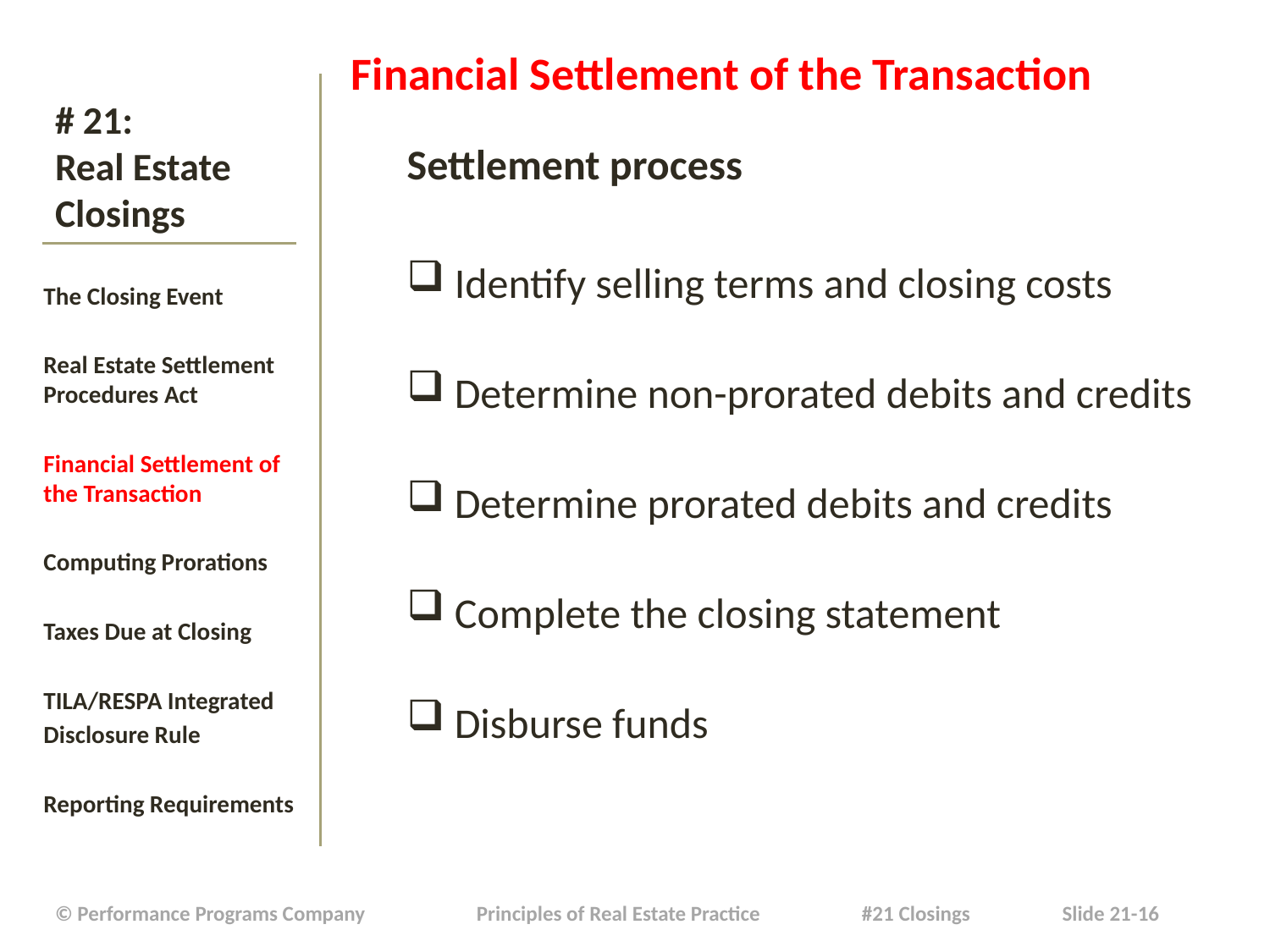

Financial Settlement of the Transaction

Settlement process

Identify selling terms and closing costs
Determine non-prorated debits and credits
Determine prorated debits and credits
Complete the closing statement
Disburse funds

# # 21: Real Estate Closings

The Closing Event

Real Estate Settlement Procedures Act

Financial Settlement of the Transaction

Computing Prorations

Taxes Due at Closing

TILA/RESPA Integrated
Disclosure Rule

Reporting Requirements

| © Performance Programs Company Principles of Real Estate Practice #21 Closings Slide 21-16 |
| --- |